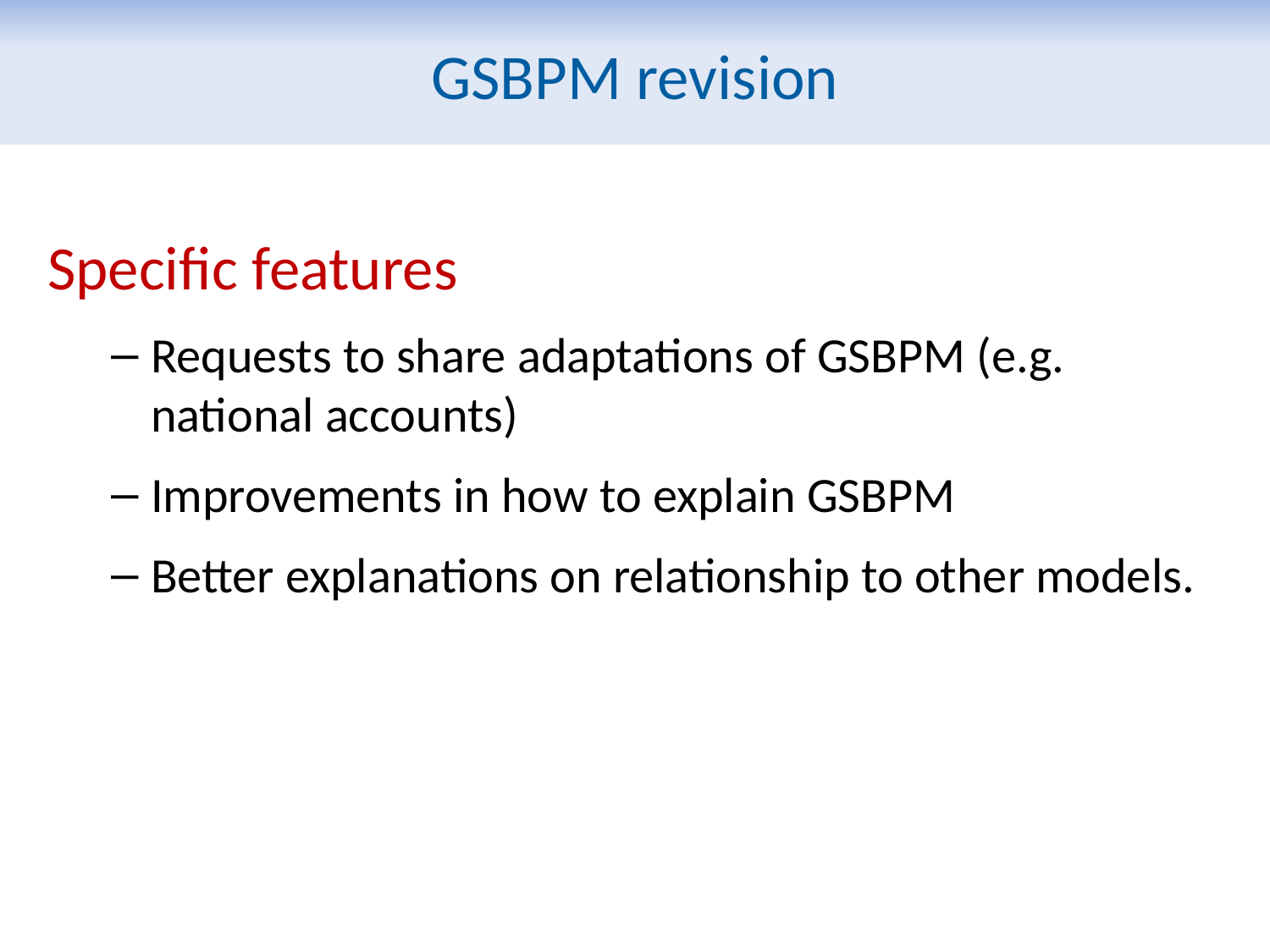

GSBPM revision

Specific features
Requests to share adaptations of GSBPM (e.g. national accounts)
Improvements in how to explain GSBPM
Better explanations on relationship to other models.